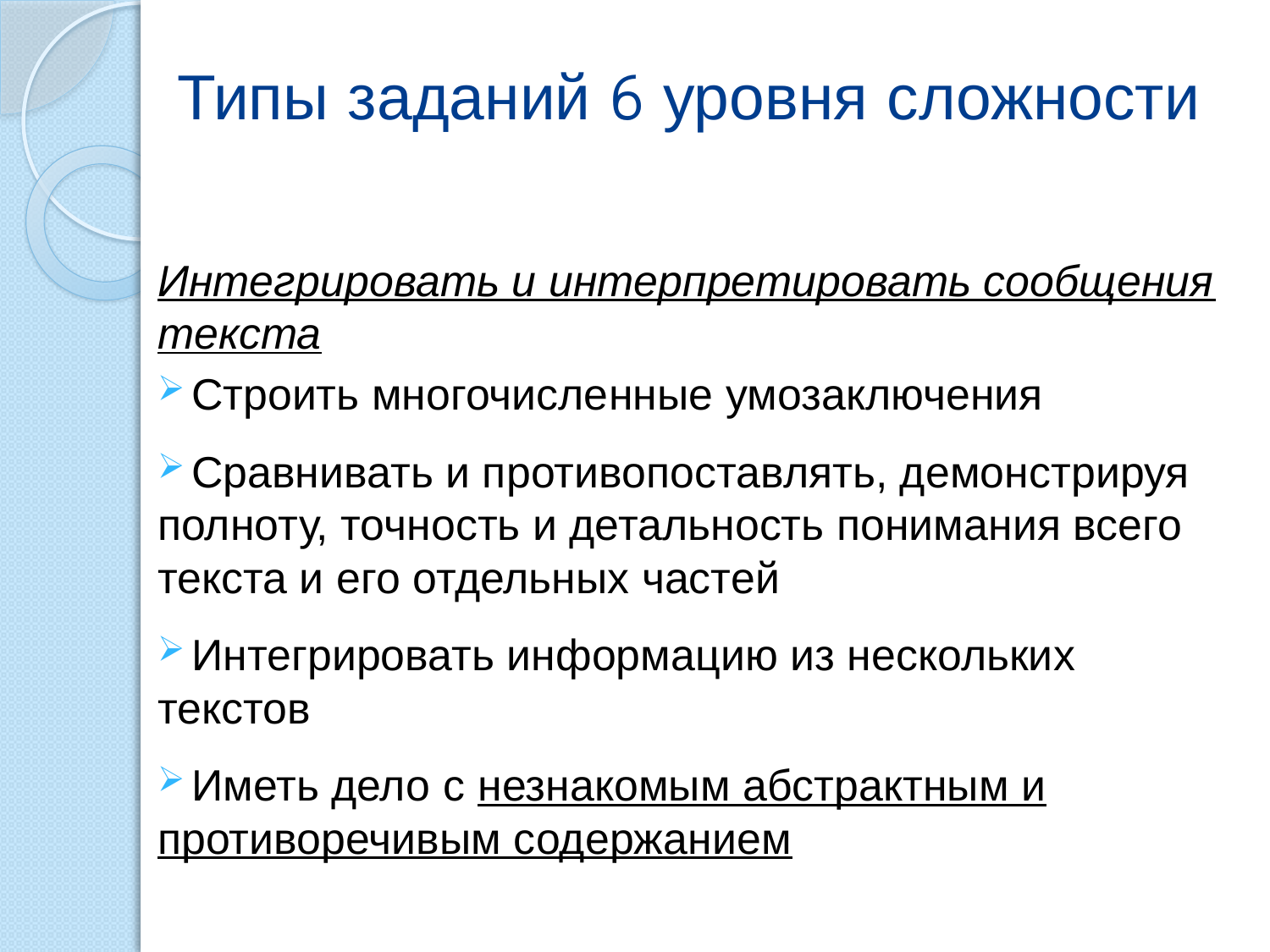

# Типы заданий 6 уровня сложности
Интегрировать и интерпретировать сообщения текста
 Строить многочисленные умозаключения
 Cравнивать и противопоставлять, демонстрируя полноту, точность и детальность понимания всего текста и его отдельных частей
 Интегрировать информацию из нескольких текстов
 Иметь дело с незнакомым абстрактным и противоречивым содержанием